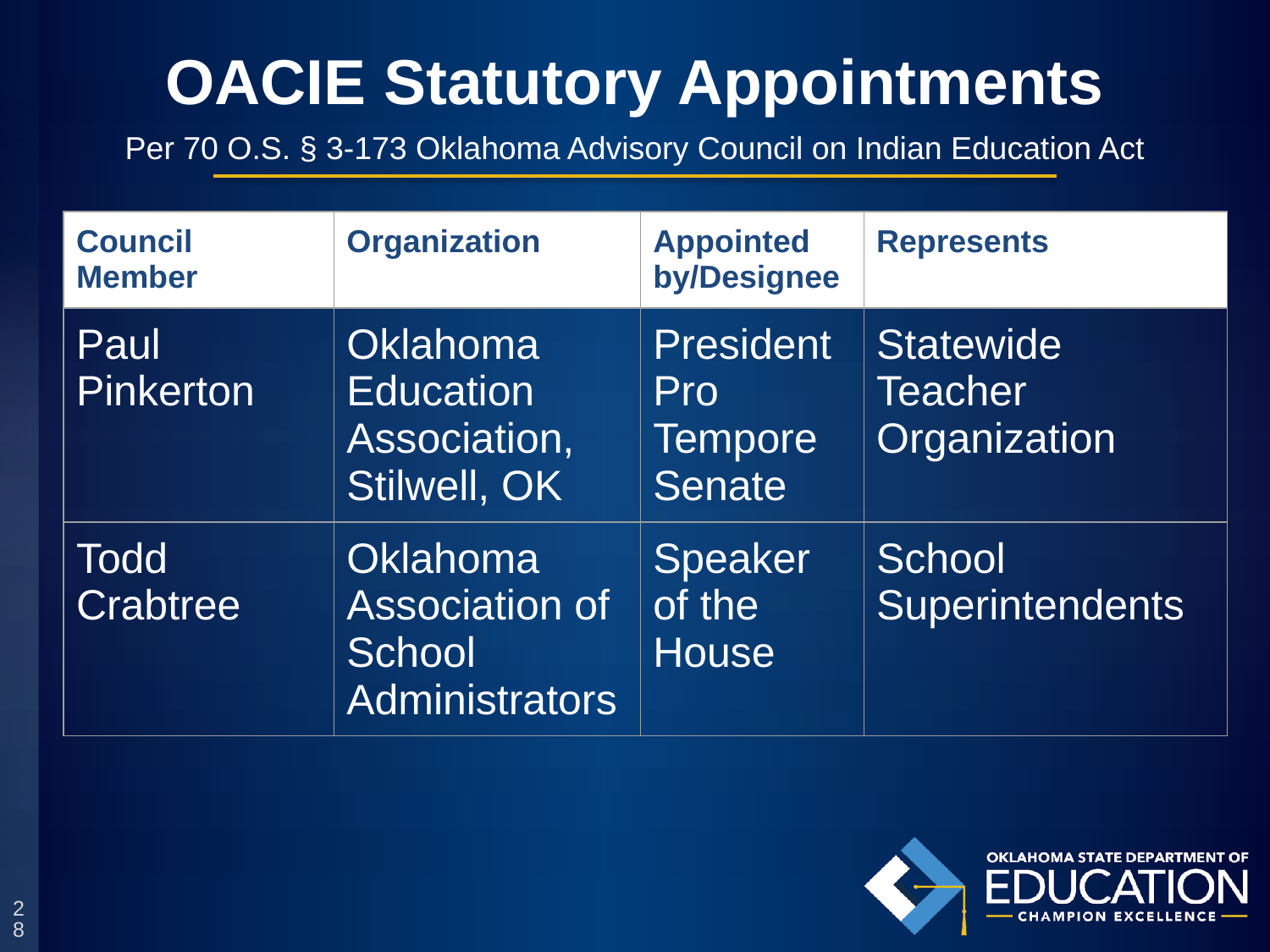

# OACIE Statutory Appointments
Per 70 O.S. § 3-173 Oklahoma Advisory Council on Indian Education Act
| Council Member | Organization | Appointed by/Designee | Represents |
| --- | --- | --- | --- |
| Paul Pinkerton | Oklahoma Education Association, Stilwell, OK | President Pro Tempore Senate | Statewide Teacher Organization |
| Todd Crabtree | Oklahoma Association of School Administrators | Speaker of the House | School Superintendents |
28